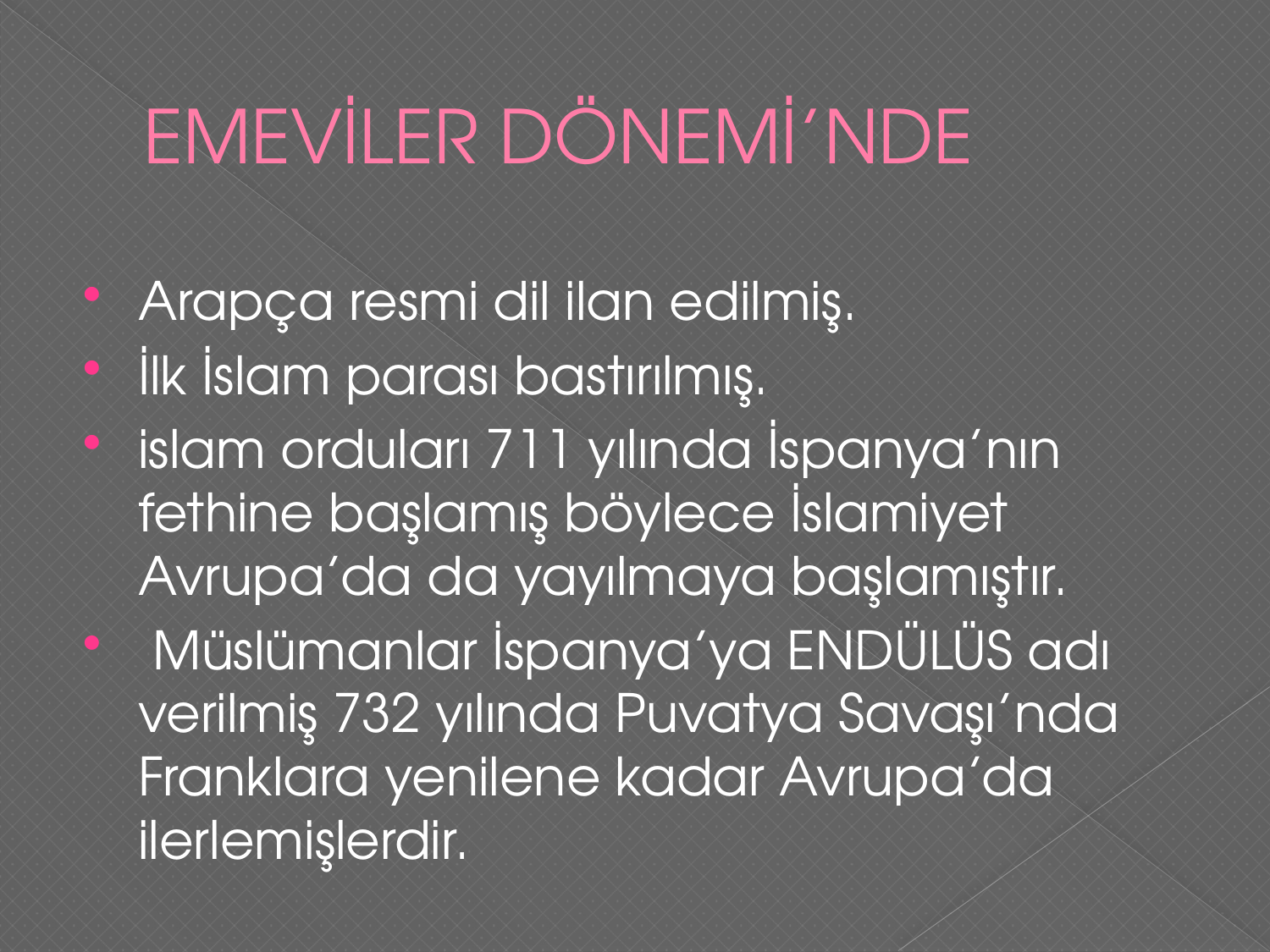

# EMEVİLER DÖNEMİ’NDE
Arapça resmi dil ilan edilmiş.
İlk İslam parası bastırılmış.
islam orduları 711 yılında İspanya’nın fethine başlamış böylece İslamiyet Avrupa’da da yayılmaya başlamıştır.
 Müslümanlar İspanya’ya ENDÜLÜS adı verilmiş 732 yılında Puvatya Savaşı’nda Franklara yenilene kadar Avrupa’da ilerlemişlerdir.